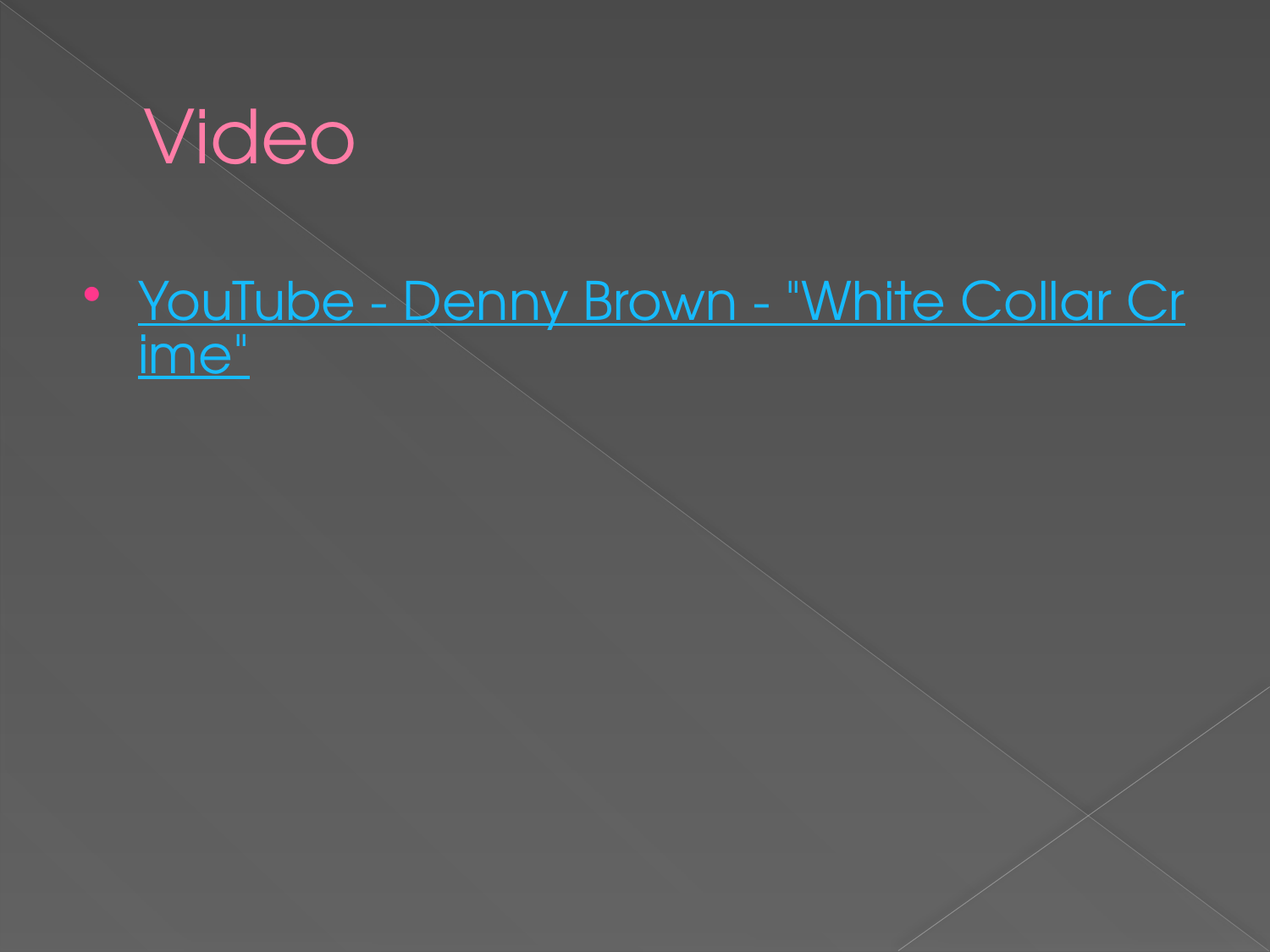

# Video
YouTube - Denny Brown - "White Collar Crime"